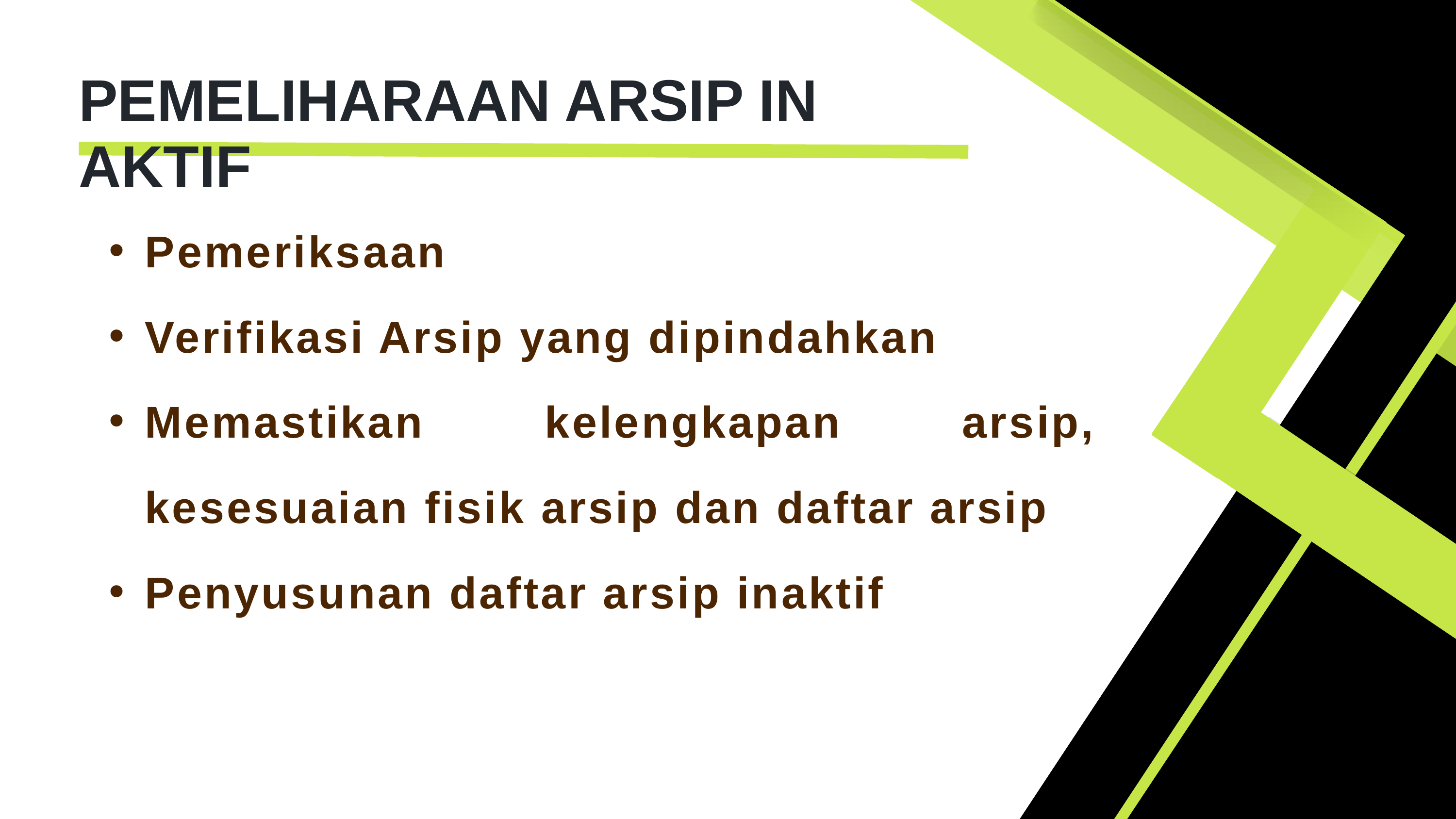

PEMELIHARAAN ARSIP IN AKTIF

Pemeriksaan
Verifikasi Arsip yang dipindahkan
Memastikan kelengkapan arsip, kesesuaian fisik arsip dan daftar arsip
Penyusunan daftar arsip inaktif